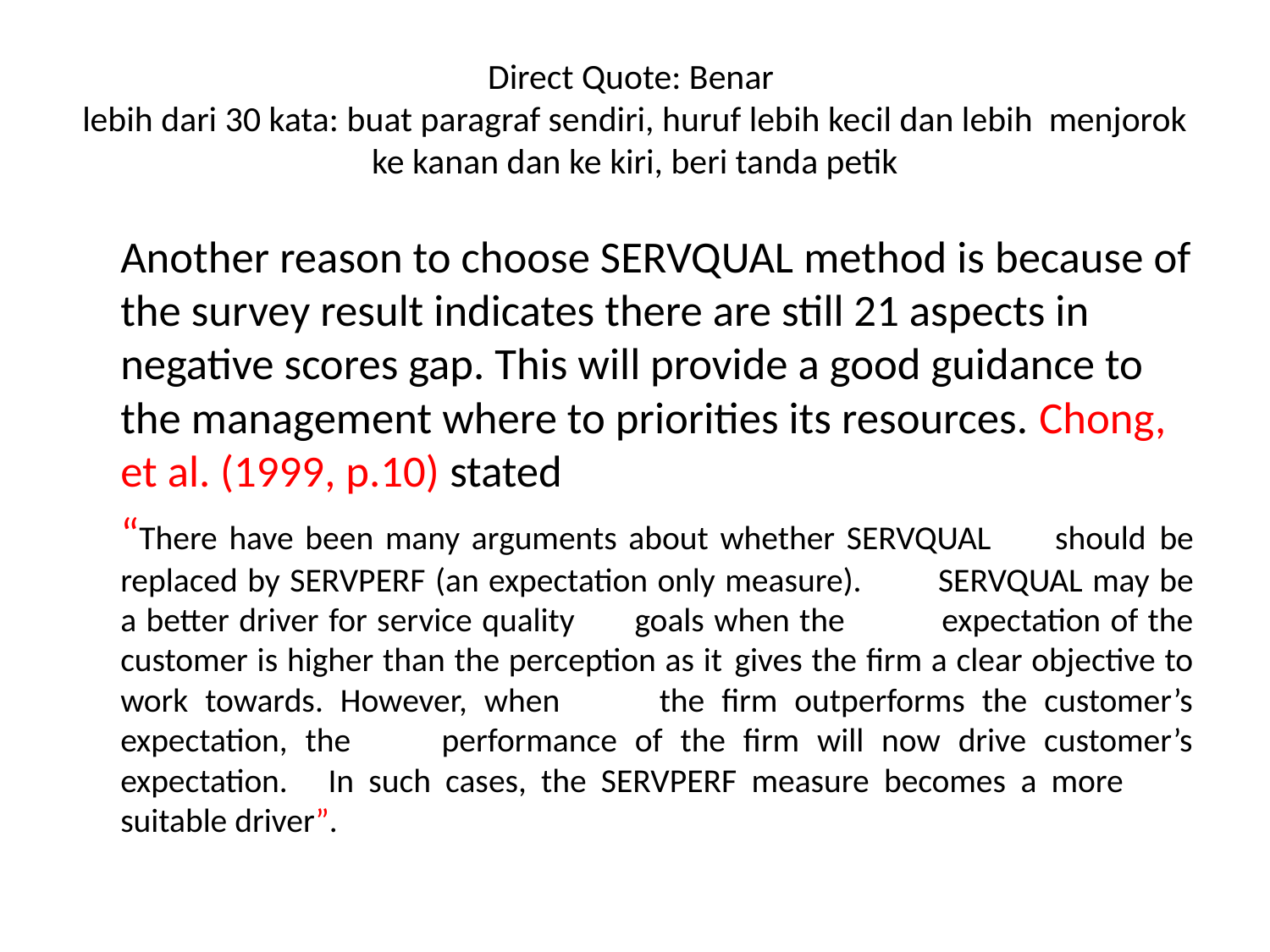

# Direct Quote: Benar lebih dari 30 kata: buat paragraf sendiri, huruf lebih kecil dan lebih  menjorok ke kanan dan ke kiri, beri tanda petik
 	Another reason to choose SERVQUAL method is because of the survey result indicates there are still 21 aspects in negative scores gap. This will provide a good guidance to the management where to priorities its resources. Chong, et al. (1999, p.10) stated
		“There have been many arguments about whether SERVQUAL 	should 	be replaced by SERVPERF (an expectation only measure). 	SERVQUAL may be a better driver for service quality 	goals when the 	expectation of the customer is higher than the perception as it 	gives the firm a clear objective to work towards. However, when 	the firm outperforms the customer’s expectation, the 	performance of the firm will now drive customer’s expectation. 	In such cases, the SERVPERF measure becomes a more 	suitable driver”.